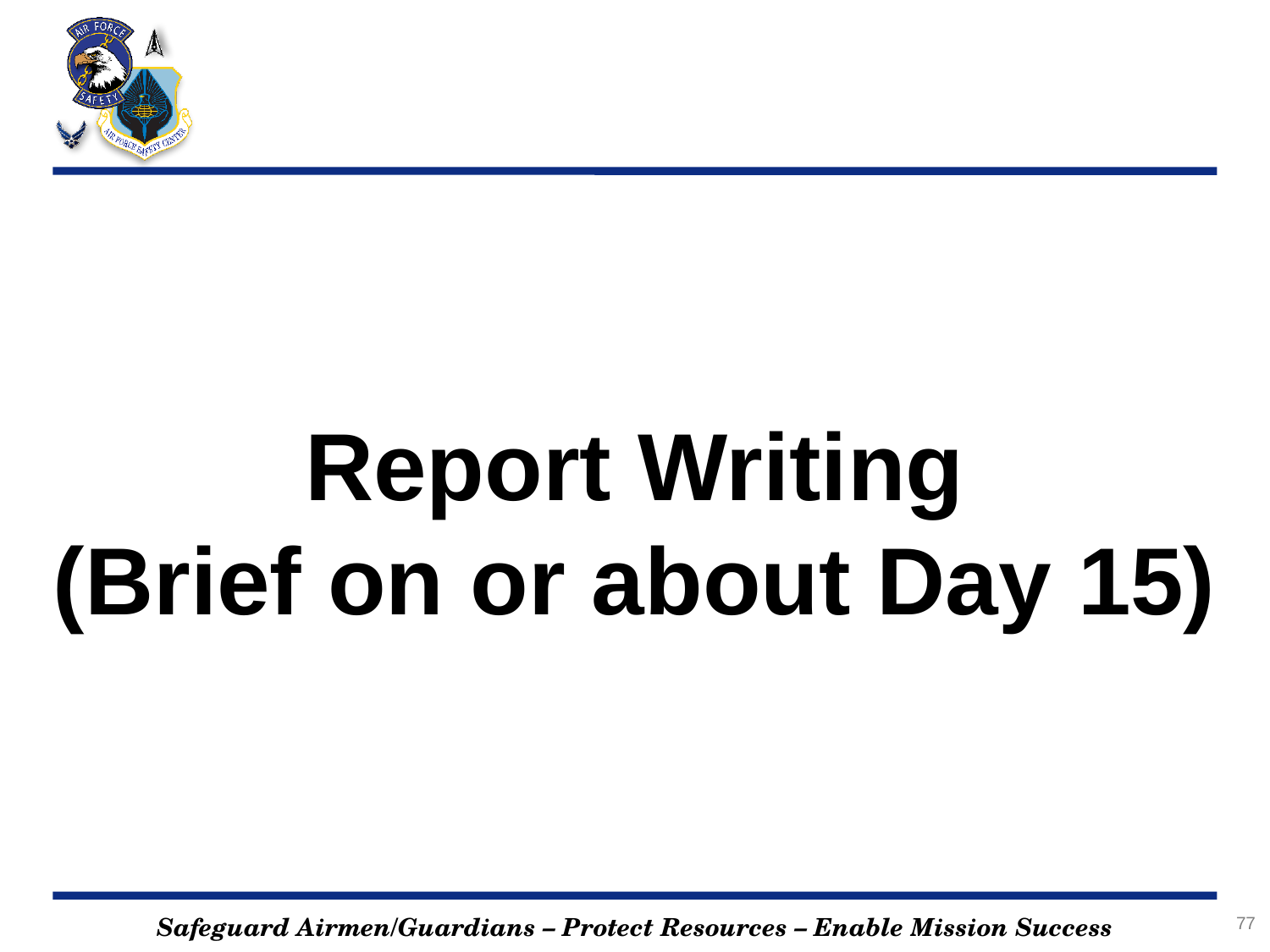

Report Writing
(Brief on or about Day 15)
77